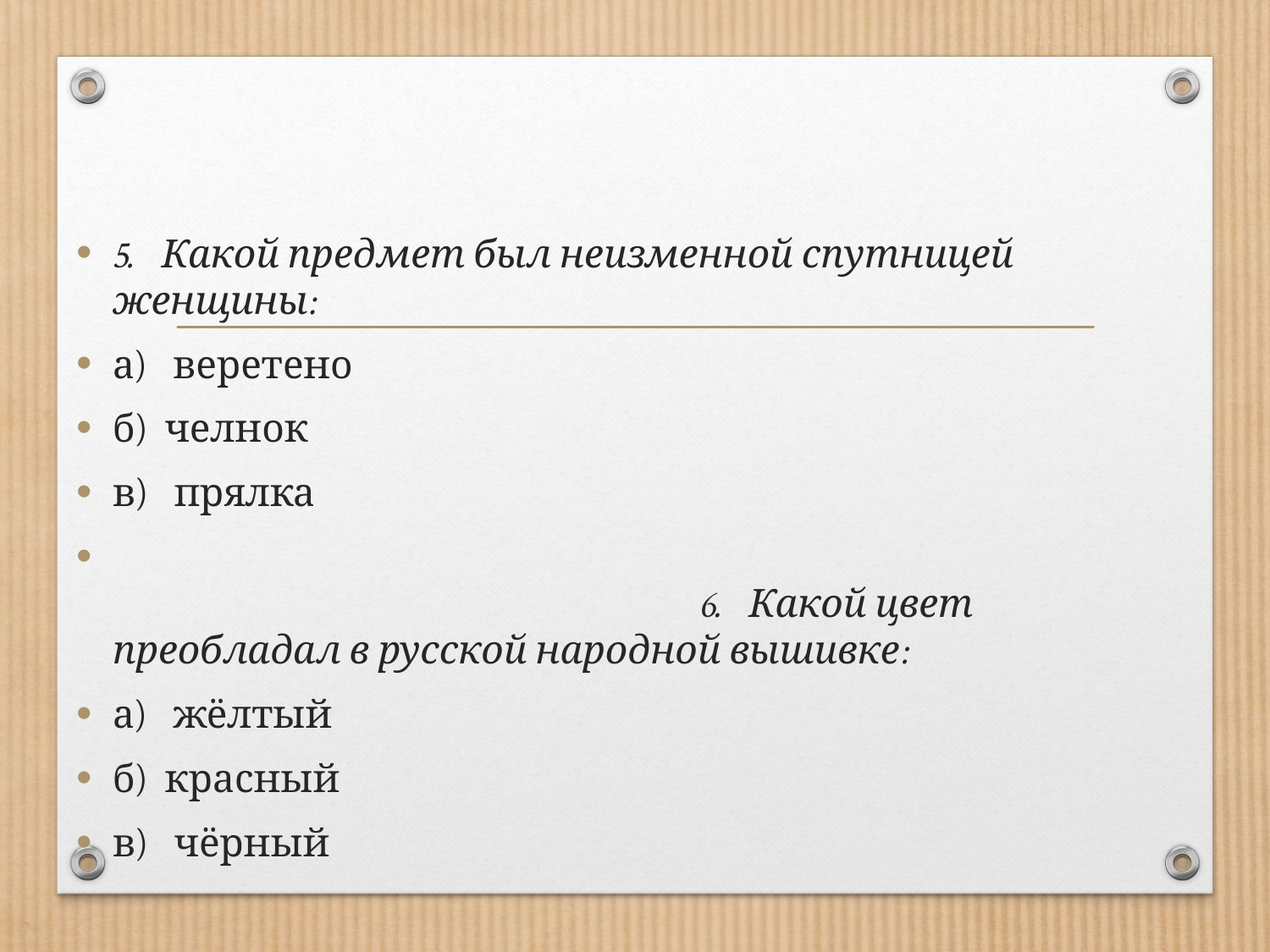

#
5.   Какой предмет был неизменной спутницей женщины:
а)   веретено
б)  челнок
в)   прялка
                                                                                                                                                                                                                6.   Какой цвет преобладал в русской народной вышивке:
а)   жёлтый
б)  красный
в)   чёрный